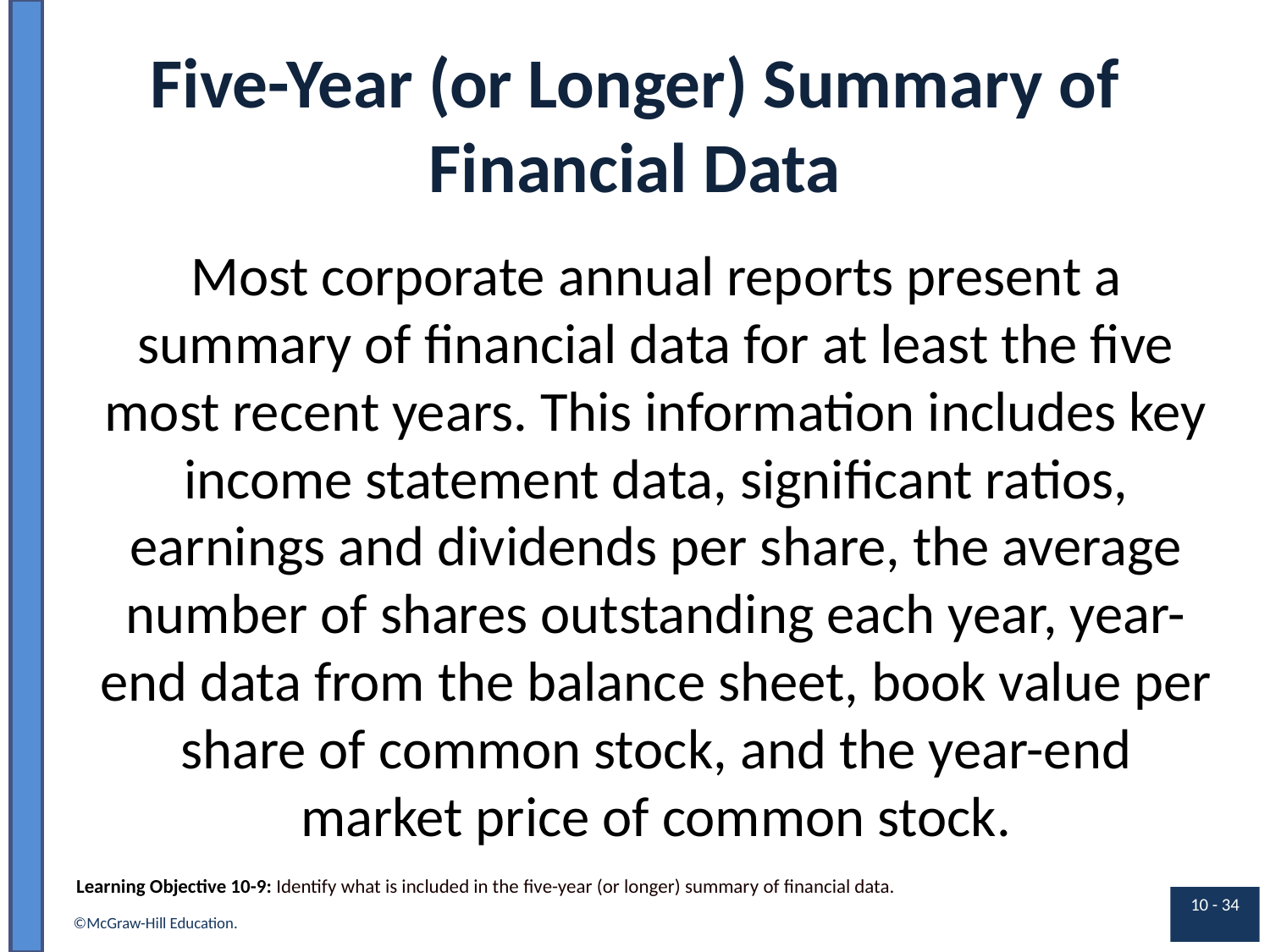

# Five-Year (or Longer) Summary of Financial Data
Most corporate annual reports present a summary of financial data for at least the five most recent years. This information includes key income statement data, significant ratios, earnings and dividends per share, the average number of shares outstanding each year, year-end data from the balance sheet, book value per share of common stock, and the year-end market price of common stock.
Learning Objective 10-9: Identify what is included in the five-year (or longer) summary of financial data.